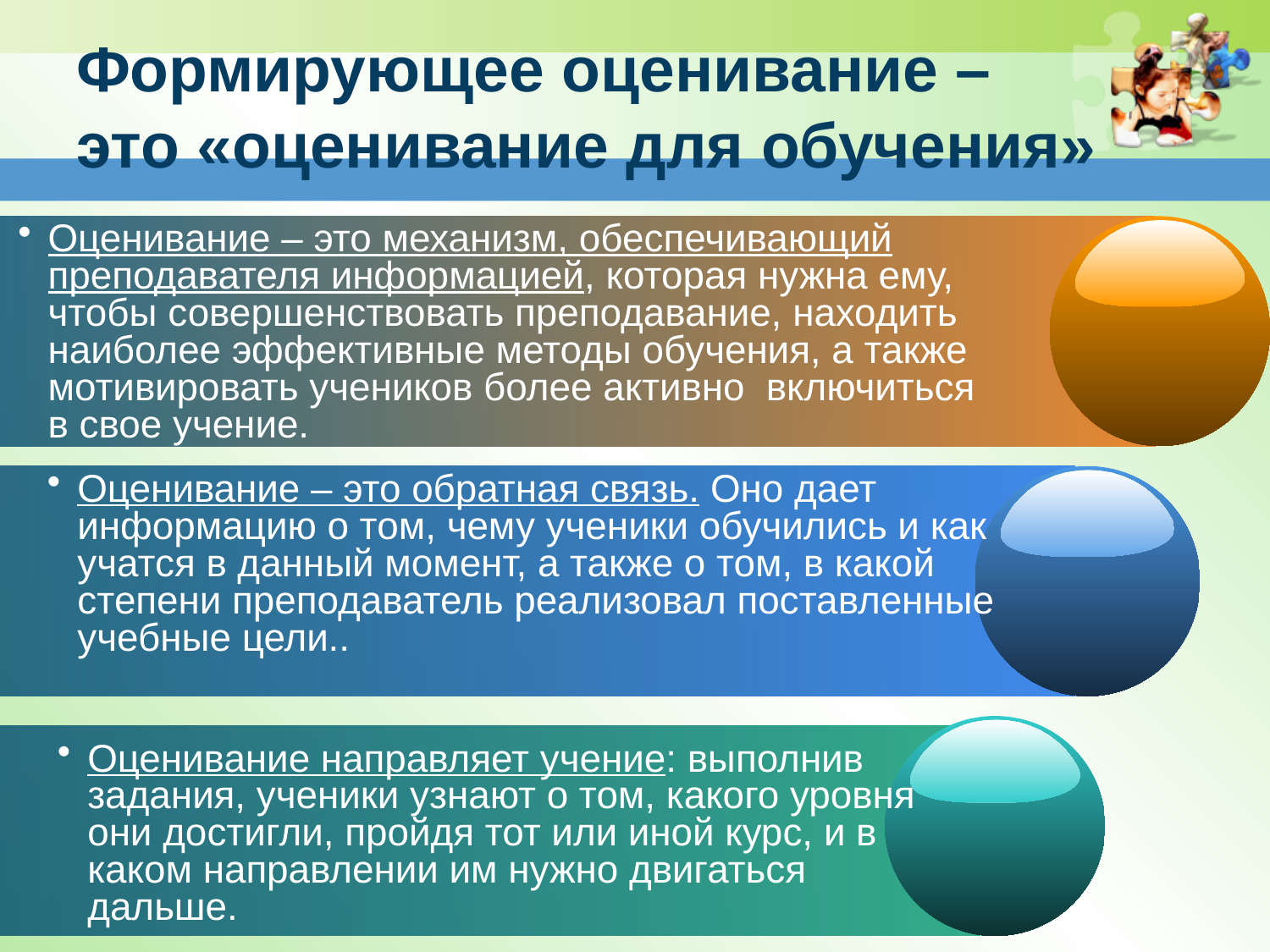

# Формирующее оценивание – это «оценивание для обучения»

Оценивание – это механизм, обеспечивающий преподавателя информацией, которая нужна ему, чтобы совершенствовать преподавание, находить наиболее эффективные методы обучения, а также мотивировать учеников более активно  включиться в свое учение.

Оценивание – это обратная связь. Оно дает информацию о том, чему ученики обучились и как учатся в данный момент, а также о том, в какой степени преподаватель реализовал поставленные учебные цели..

Оценивание направляет учение: выполнив задания, ученики узнают о том, какого уровня они достигли, пройдя тот или иной курс, и в каком направлении им нужно двигаться дальше.